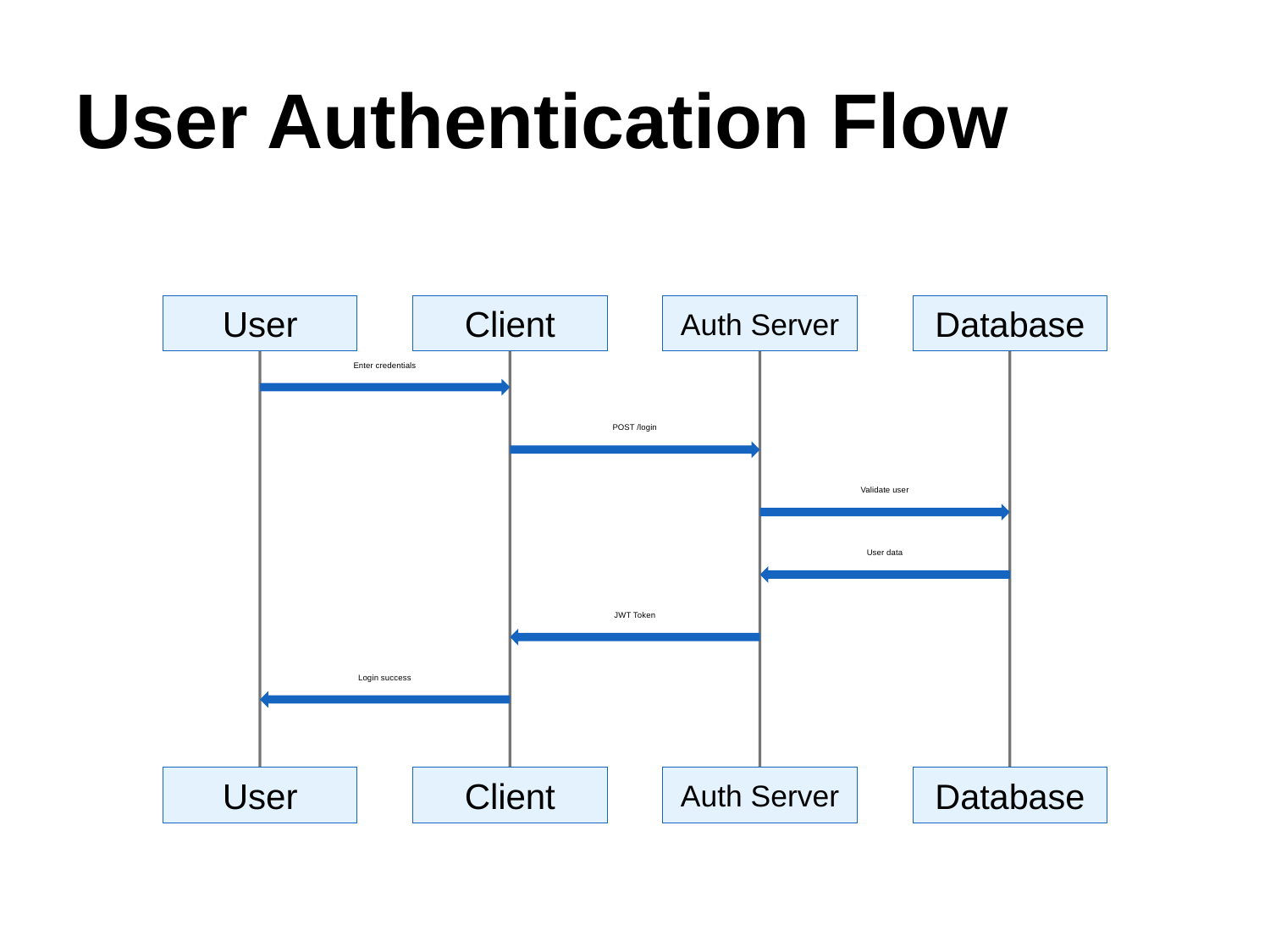

User Authentication Flow
User
Client
Auth Server
Database

Enter credentials

POST /login

Validate user

User data

JWT Token

Login success

User
Client
Auth Server
Database